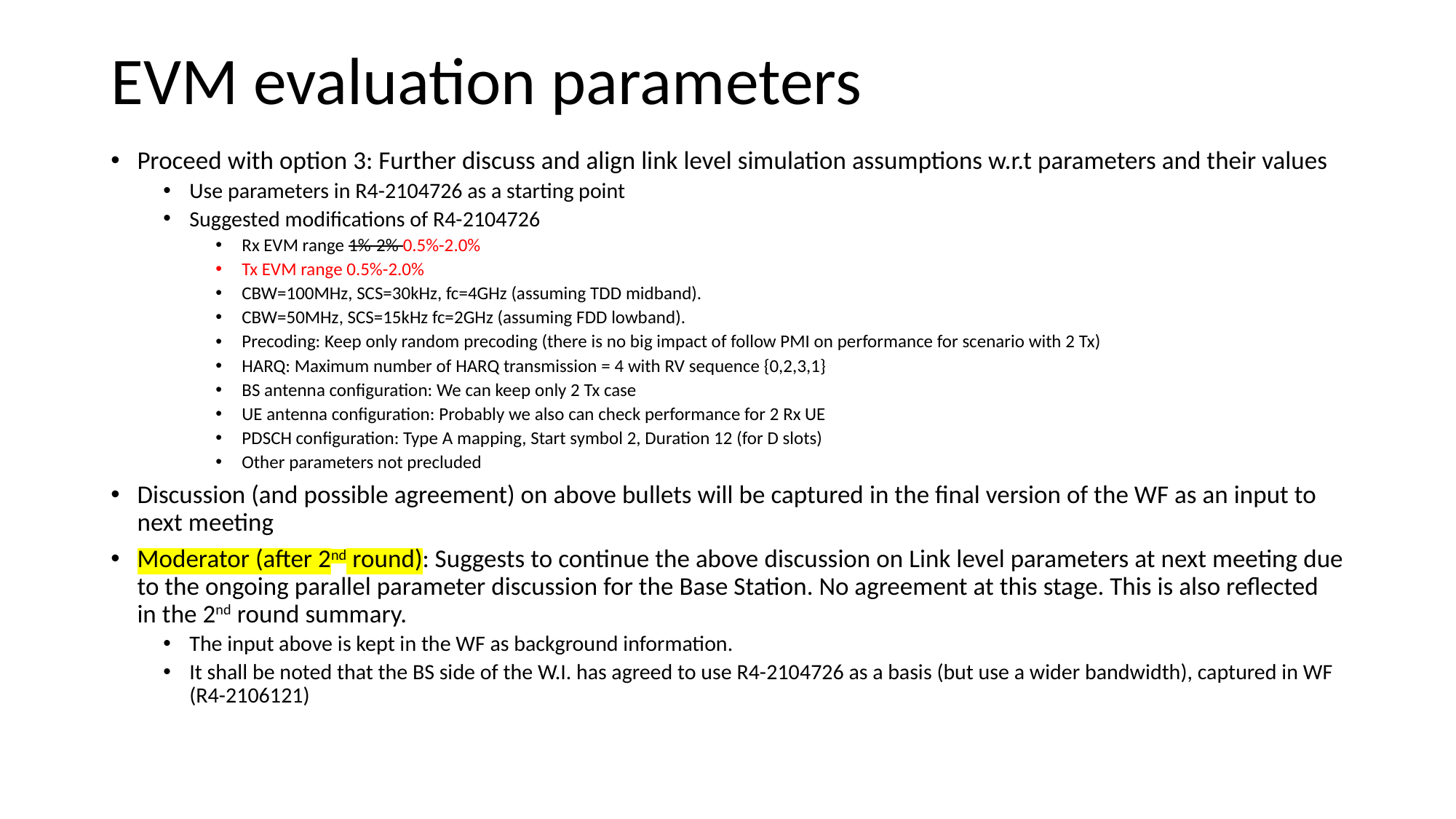

# EVM evaluation parameters
Proceed with option 3: Further discuss and align link level simulation assumptions w.r.t parameters and their values
Use parameters in R4-2104726 as a starting point
Suggested modifications of R4-2104726
Rx EVM range 1%-2% 0.5%-2.0%
Tx EVM range 0.5%-2.0%
CBW=100MHz, SCS=30kHz, fc=4GHz (assuming TDD midband).
CBW=50MHz, SCS=15kHz fc=2GHz (assuming FDD lowband).
Precoding: Keep only random precoding (there is no big impact of follow PMI on performance for scenario with 2 Tx)
HARQ: Maximum number of HARQ transmission = 4 with RV sequence {0,2,3,1}
BS antenna configuration: We can keep only 2 Tx case
UE antenna configuration: Probably we also can check performance for 2 Rx UE
PDSCH configuration: Type A mapping, Start symbol 2, Duration 12 (for D slots)
Other parameters not precluded
Discussion (and possible agreement) on above bullets will be captured in the final version of the WF as an input to next meeting
Moderator (after 2nd round): Suggests to continue the above discussion on Link level parameters at next meeting due to the ongoing parallel parameter discussion for the Base Station. No agreement at this stage. This is also reflected in the 2nd round summary.
The input above is kept in the WF as background information.
It shall be noted that the BS side of the W.I. has agreed to use R4-2104726 as a basis (but use a wider bandwidth), captured in WF (R4-2106121)